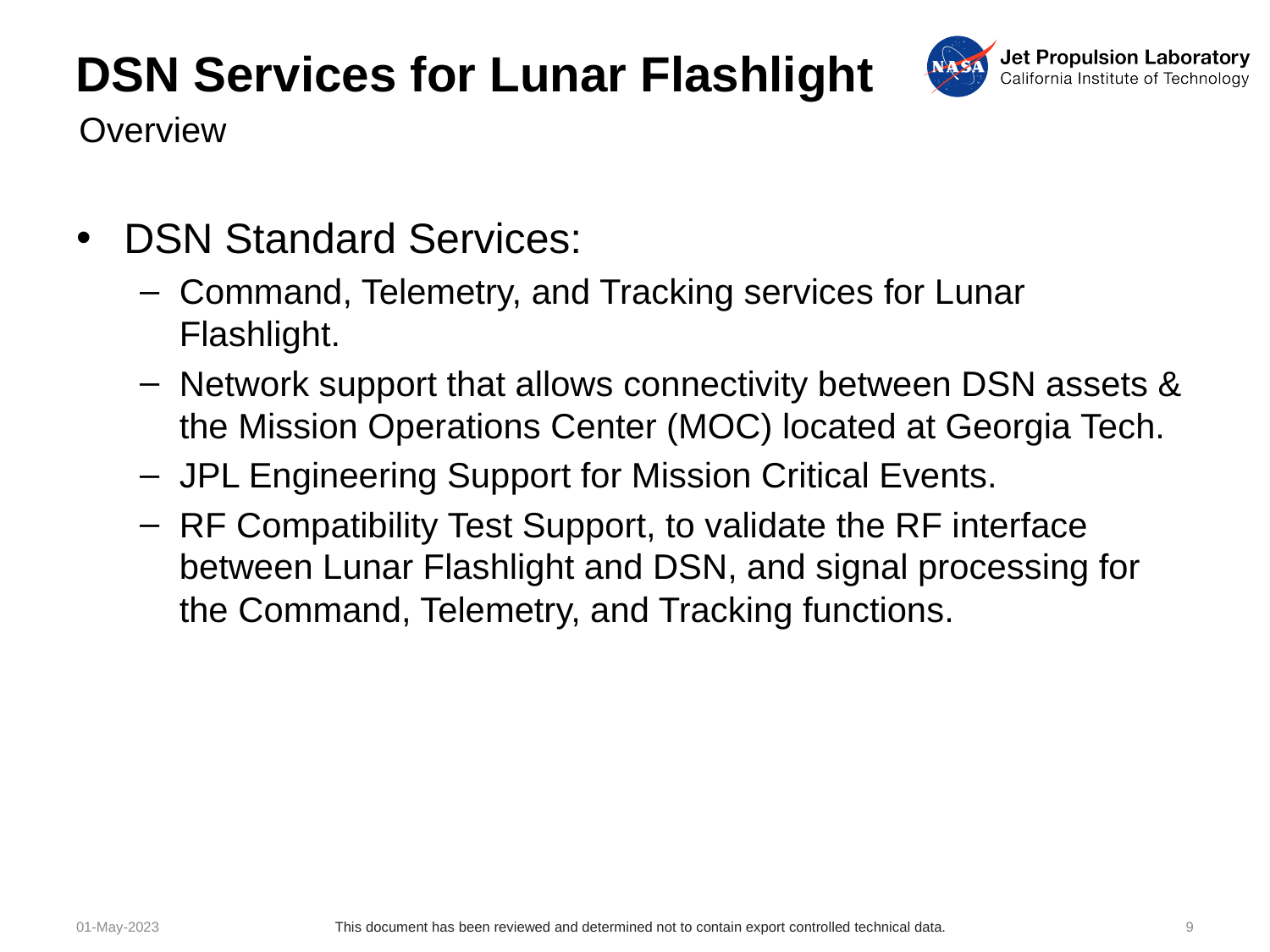

# DSN Services for Lunar Flashlight
Overview
DSN Standard Services:
Command, Telemetry, and Tracking services for Lunar Flashlight.
Network support that allows connectivity between DSN assets & the Mission Operations Center (MOC) located at Georgia Tech.
JPL Engineering Support for Mission Critical Events.
RF Compatibility Test Support, to validate the RF interface between Lunar Flashlight and DSN, and signal processing for the Command, Telemetry, and Tracking functions.
01-May-2023
This document has been reviewed and determined not to contain export controlled technical data.
9